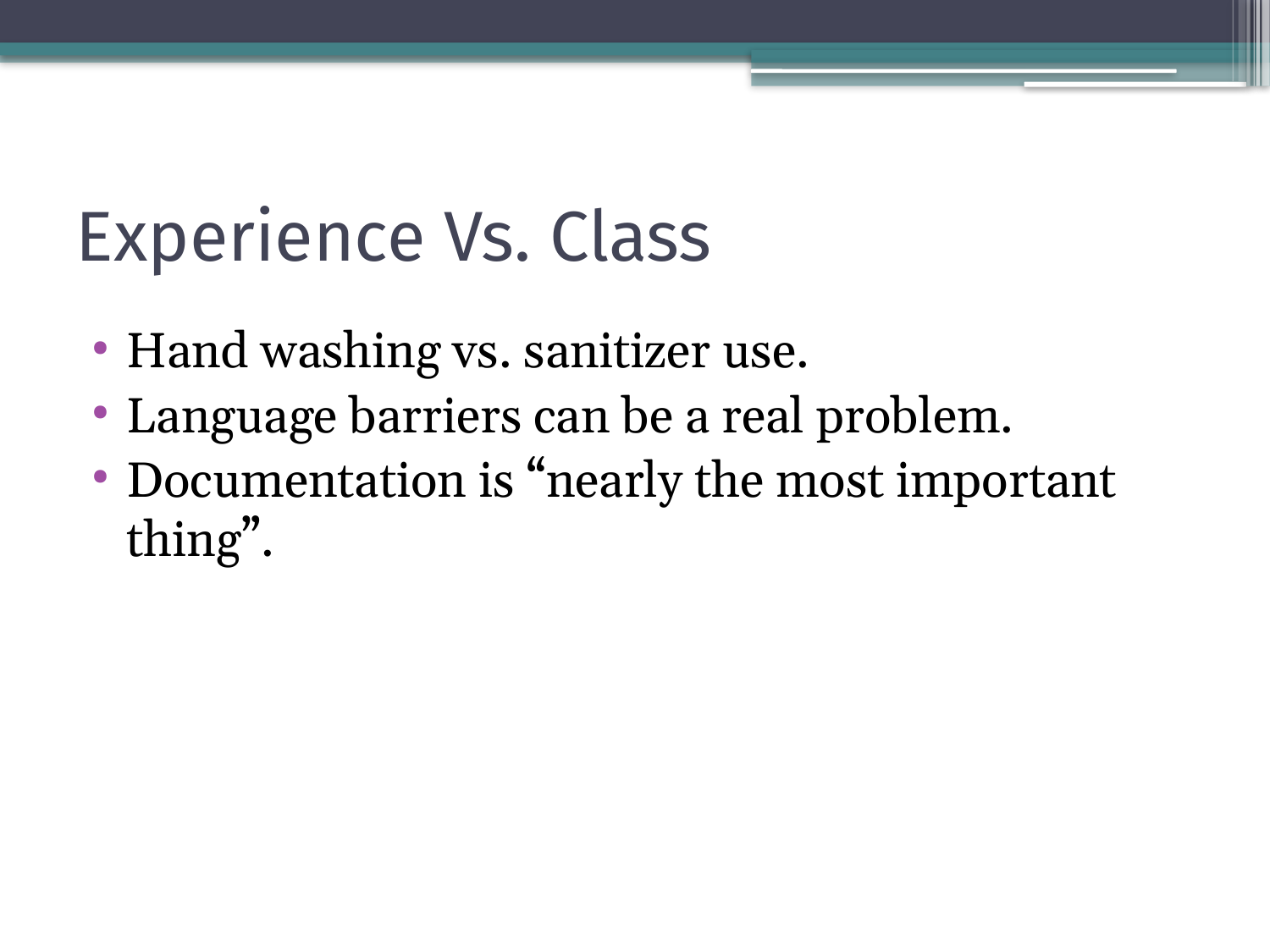

# Experience Vs. Class
Hand washing vs. sanitizer use.
Language barriers can be a real problem.
Documentation is “nearly the most important thing”.